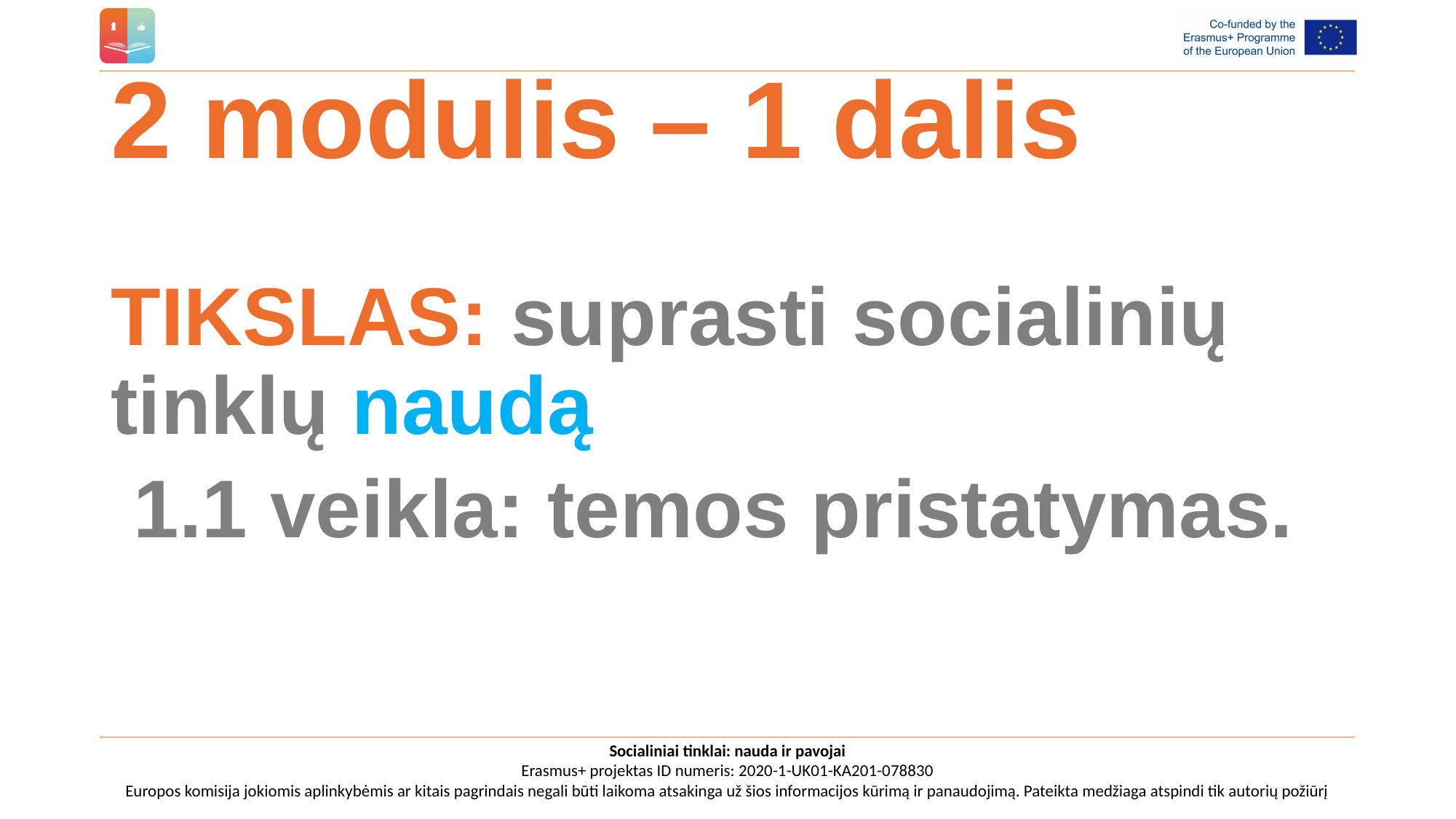

# 2 modulis – 1 dalis

TIKSLAS: suprasti socialinių tinklų naudą
 1.1 veikla: temos pristatymas.

Socialiniai tinklai: nauda ir pavojai
Erasmus+ projektas ID numeris: 2020-1-UK01-KA201-078830
Europos komisija jokiomis aplinkybėmis ar kitais pagrindais negali būti laikoma atsakinga už šios informacijos kūrimą ir panaudojimą. Pateikta medžiaga atspindi tik autorių požiūrį